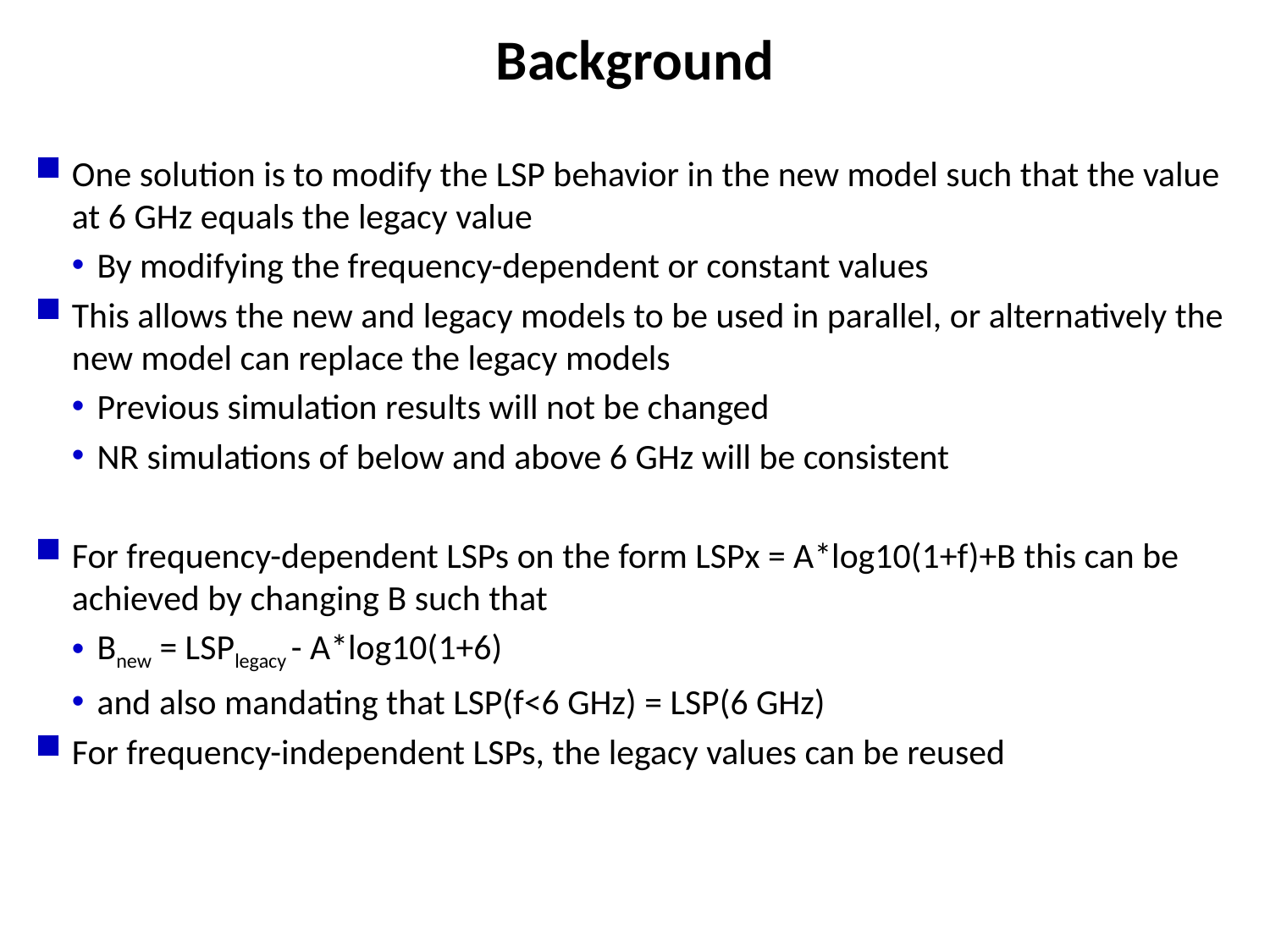

# Background
One solution is to modify the LSP behavior in the new model such that the value at 6 GHz equals the legacy value
By modifying the frequency-dependent or constant values
This allows the new and legacy models to be used in parallel, or alternatively the new model can replace the legacy models
Previous simulation results will not be changed
NR simulations of below and above 6 GHz will be consistent

For frequency-dependent LSPs on the form LSPx = A*log10(1+f)+B this can be achieved by changing B such that
Bnew = LSPlegacy - A*log10(1+6)
and also mandating that LSP(f<6 GHz) = LSP(6 GHz)
For frequency-independent LSPs, the legacy values can be reused